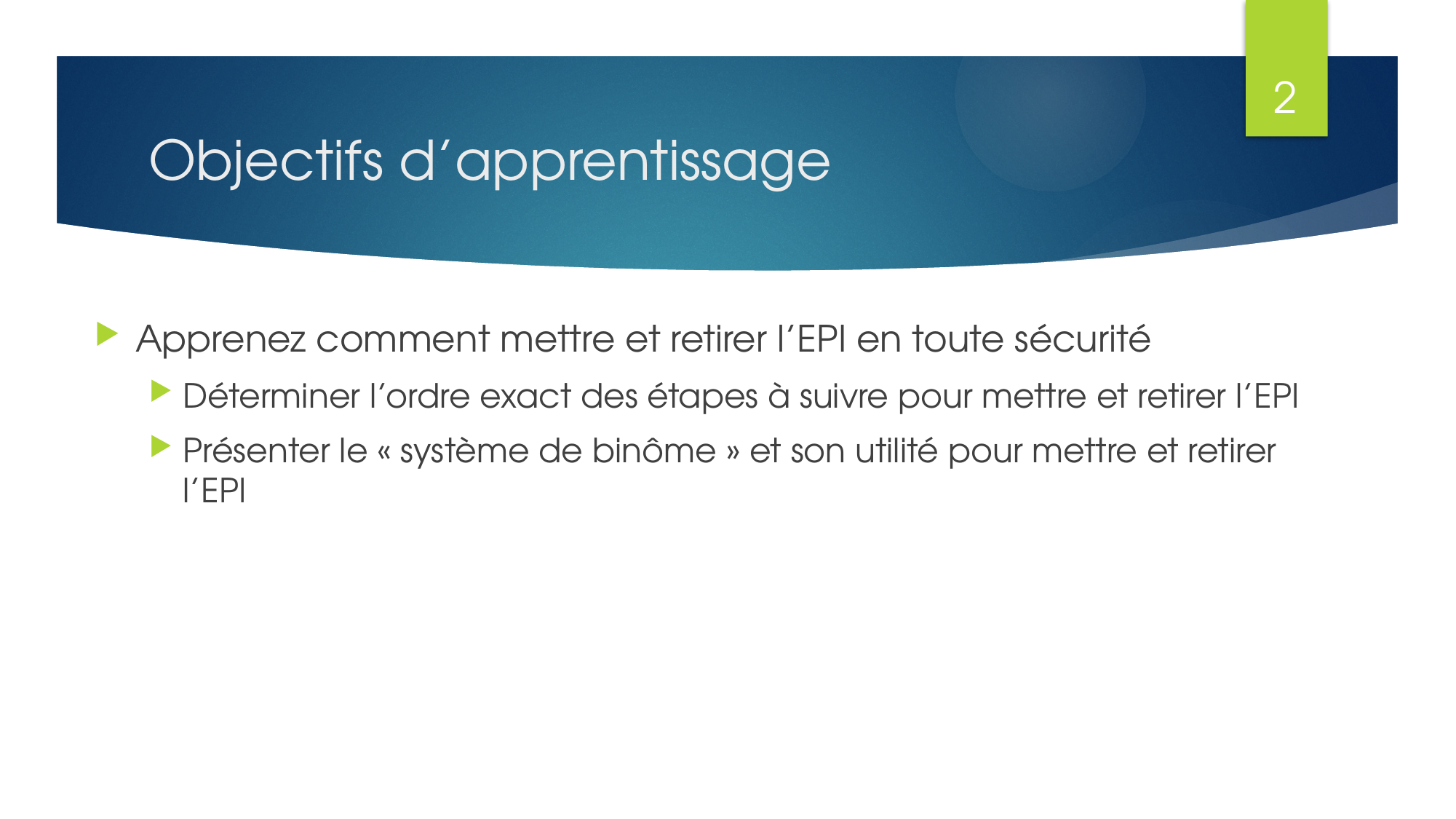

2
# Objectifs d’apprentissage
Apprenez comment mettre et retirer l’EPI en toute sécurité
Déterminer l’ordre exact des étapes à suivre pour mettre et retirer l’EPI
Présenter le « système de binôme » et son utilité pour mettre et retirer l’EPI